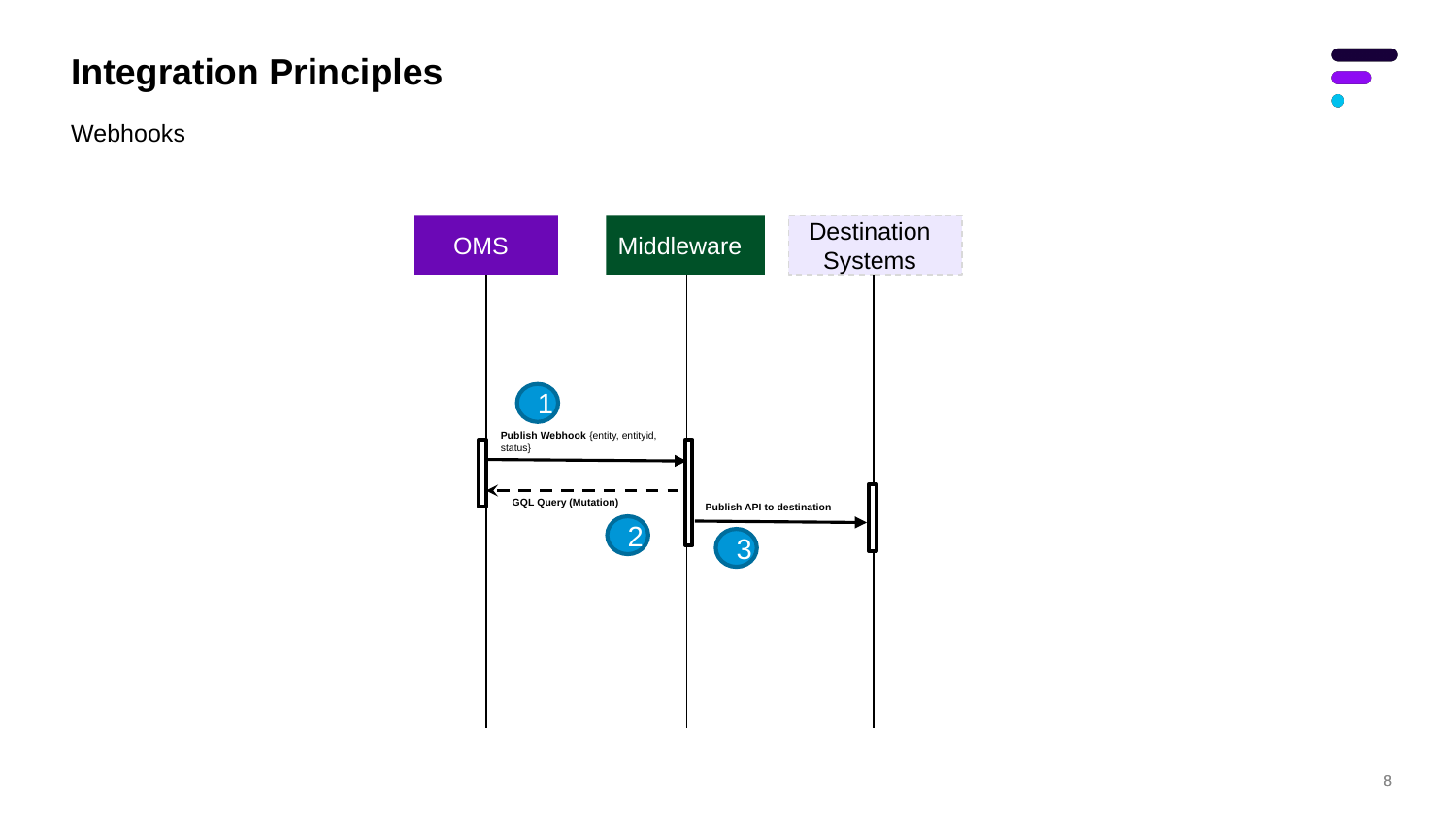

# Integration Principles
Webhooks
OMS
Middleware
Destination Systems
1
Publish Webhook {entity, entityid, status}

GQL Query (Mutation)
Publish API to destination
2
3